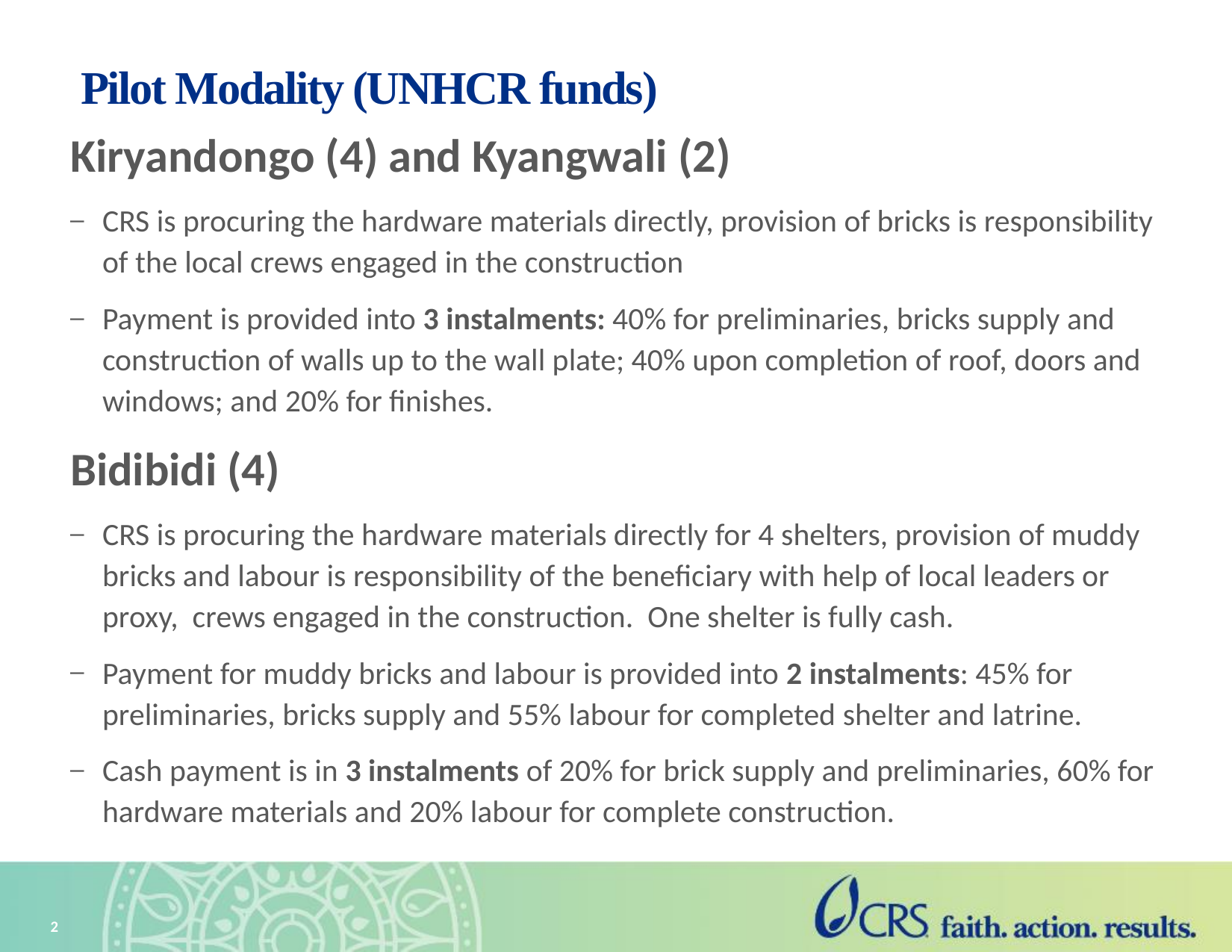

# Pilot Modality (UNHCR funds)
Kiryandongo (4) and Kyangwali (2)
CRS is procuring the hardware materials directly, provision of bricks is responsibility of the local crews engaged in the construction
Payment is provided into 3 instalments: 40% for preliminaries, bricks supply and construction of walls up to the wall plate; 40% upon completion of roof, doors and windows; and 20% for finishes.
Bidibidi (4)
CRS is procuring the hardware materials directly for 4 shelters, provision of muddy bricks and labour is responsibility of the beneficiary with help of local leaders or proxy,  crews engaged in the construction.  One shelter is fully cash.
Payment for muddy bricks and labour is provided into 2 instalments: 45% for preliminaries, bricks supply and 55% labour for completed shelter and latrine.
Cash payment is in 3 instalments of 20% for brick supply and preliminaries, 60% for hardware materials and 20% labour for complete construction.

2